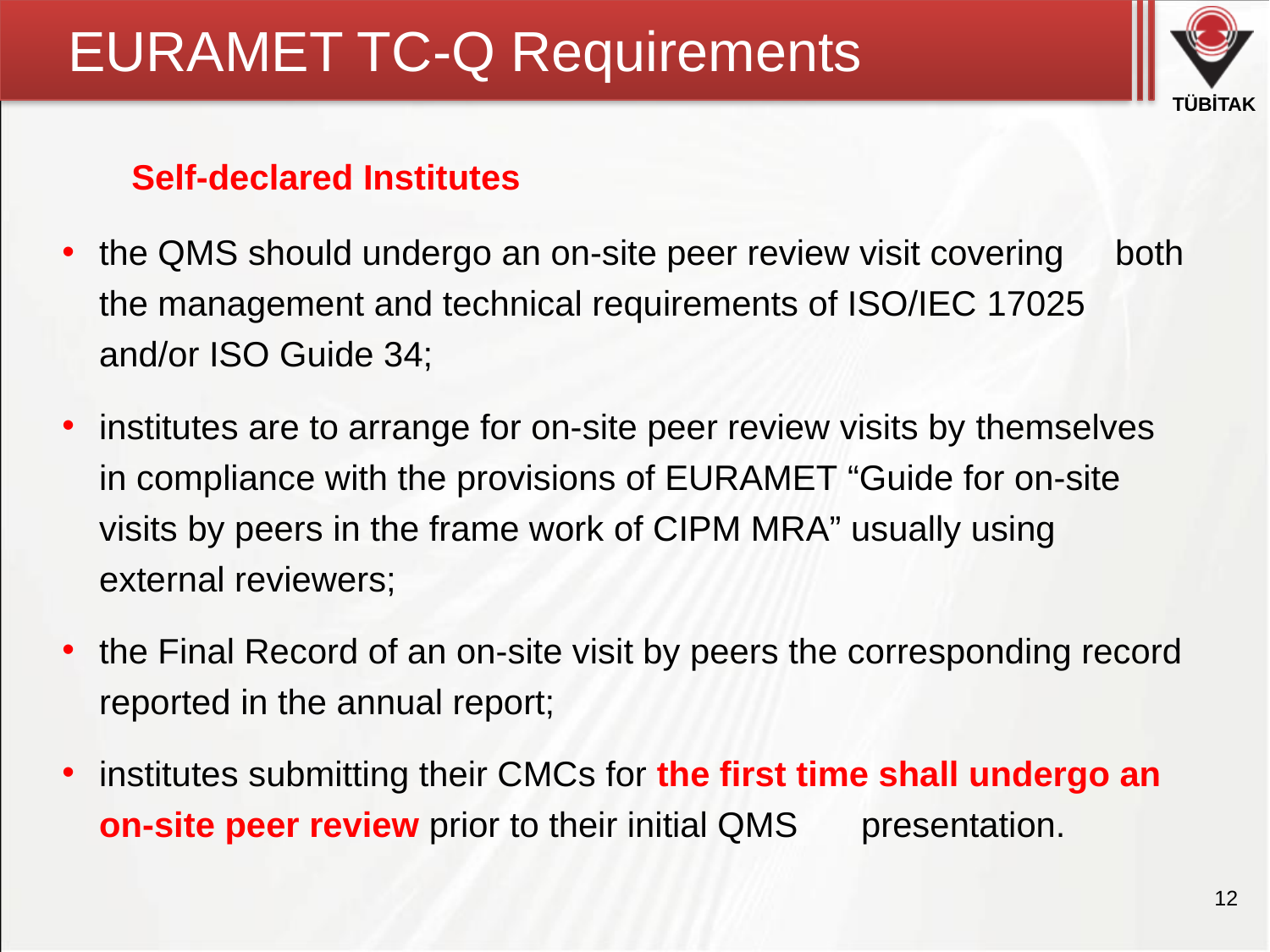

# EURAMET TC-Q Requirements

Self-declared Institutes
the QMS should undergo an on-site peer review visit covering 	both the management and technical requirements of ISO/IEC 17025 and/or ISO Guide 34;
institutes are to arrange for on-site peer review visits by themselves in compliance with the provisions of EURAMET “Guide for on-site visits by peers in the frame work of CIPM MRA” usually using external reviewers;
the Final Record of an on-site visit by peers the corresponding record reported in the annual report;
institutes submitting their CMCs for the first time shall undergo an on-site peer review prior to their initial QMS 	presentation.

12